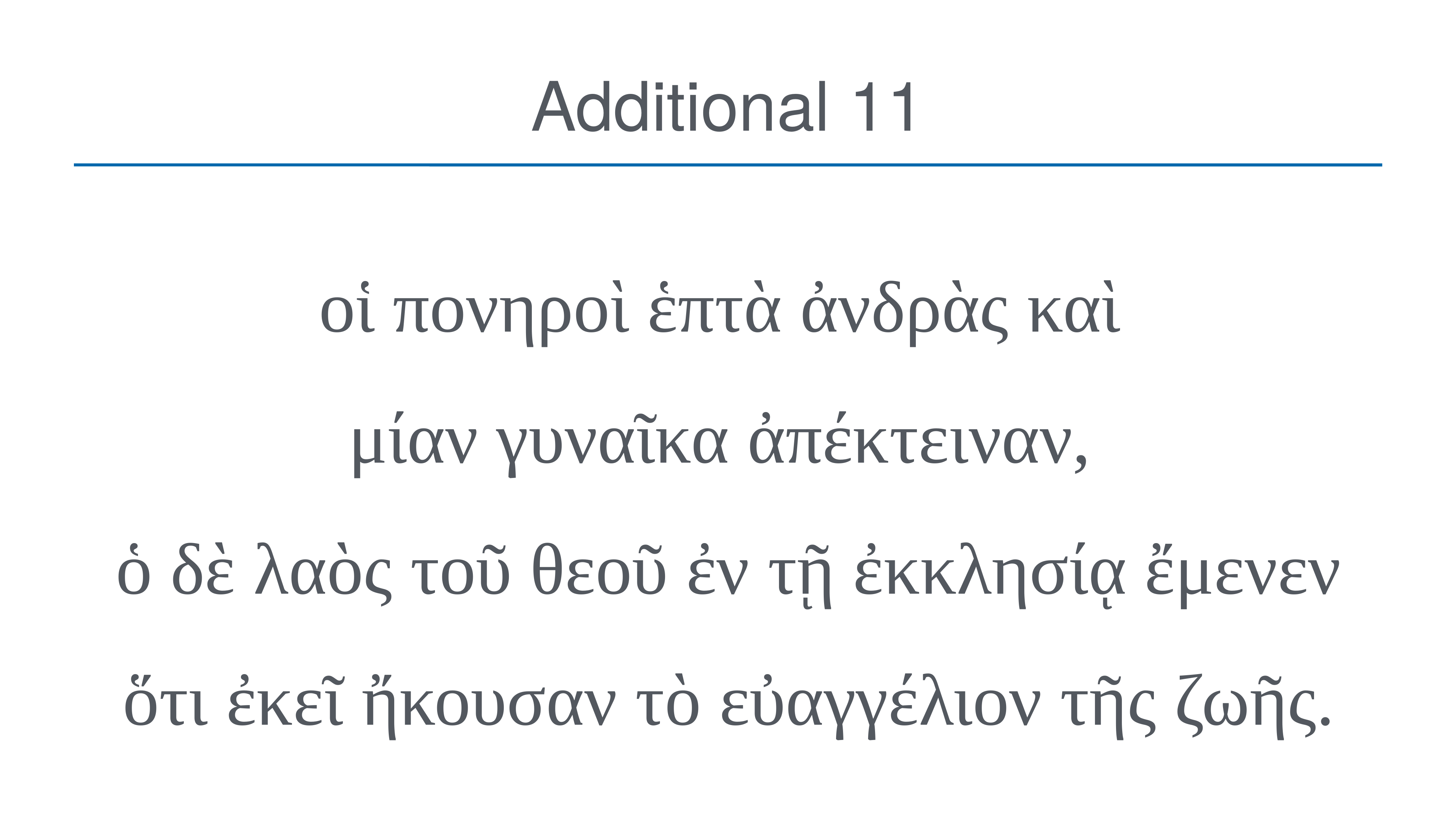

# Additional 11
οἱ πονηροὶ ἑπτὰ ἀνδρὰς καὶ
μίαν γυναῖκα ἀπέκτειναν,
ὁ δὲ λαὸς τοῦ θεοῦ ἐν τῇ ἐκκλησίᾳ ἔμενεν ὅτι ἐκεῖ ἤκουσαν τὸ εὐαγγέλιον τῆς ζωῆς.